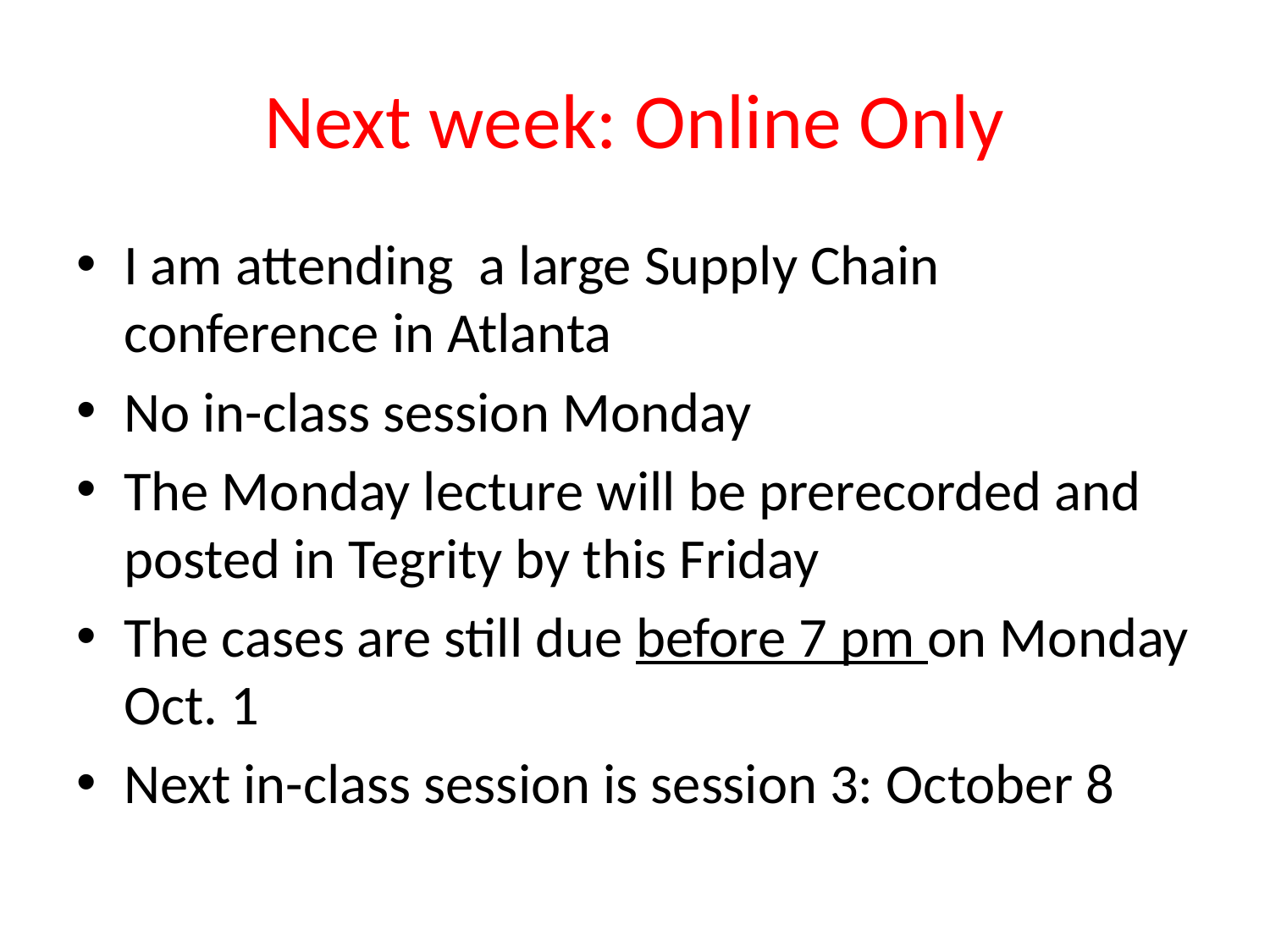

# Next week: Online Only
I am attending  a large Supply Chain conference in Atlanta
No in-class session Monday
The Monday lecture will be prerecorded and posted in Tegrity by this Friday
The cases are still due before 7 pm on Monday Oct. 1
Next in-class session is session 3: October 8